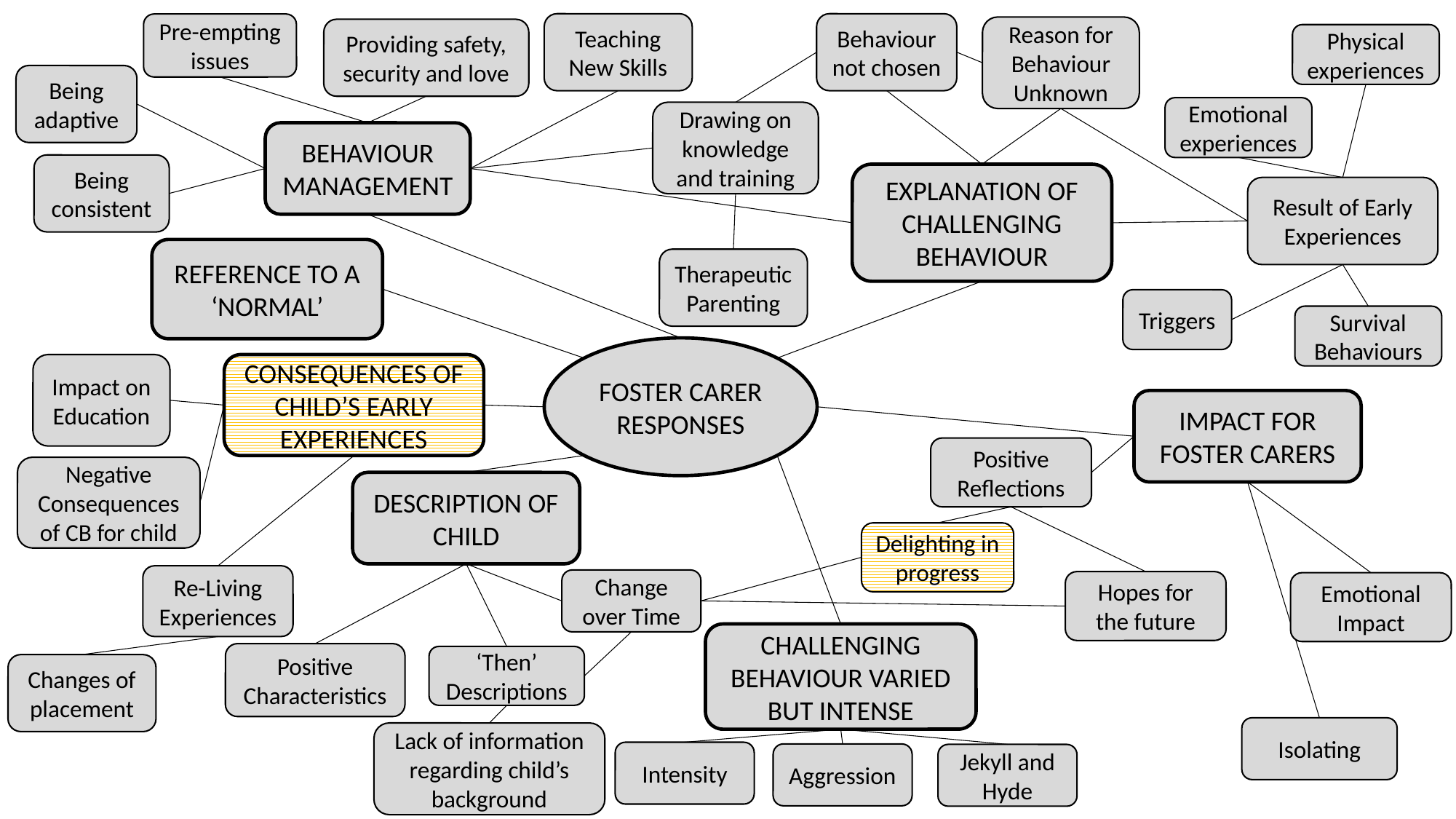

Teaching New Skills
Behaviour not chosen
Pre-empting issues
Reason for Behaviour Unknown
Providing safety, security and love
Physical experiences
Being adaptive
Emotional experiences
Drawing on knowledge and training
BEHAVIOUR MANAGEMENT
Being consistent
EXPLANATION OF CHALLENGING BEHAVIOUR
Result of Early Experiences
REFERENCE TO A ‘NORMAL’
Therapeutic Parenting
Triggers
Survival Behaviours
FOSTER CARER RESPONSES
Impact on Education
CONSEQUENCES OF CHILD’S EARLY EXPERIENCES
IMPACT FOR FOSTER CARERS
Positive Reflections
Negative Consequences of CB for child
DESCRIPTION OF CHILD
Delighting in progress
Re-Living Experiences
Change over Time
Hopes for the future
Emotional Impact
CHALLENGING BEHAVIOUR VARIED BUT INTENSE
Positive Characteristics
‘Then’ Descriptions
Changes of placement
Isolating
Lack of information regarding child’s background
Intensity
Aggression
Jekyll and Hyde